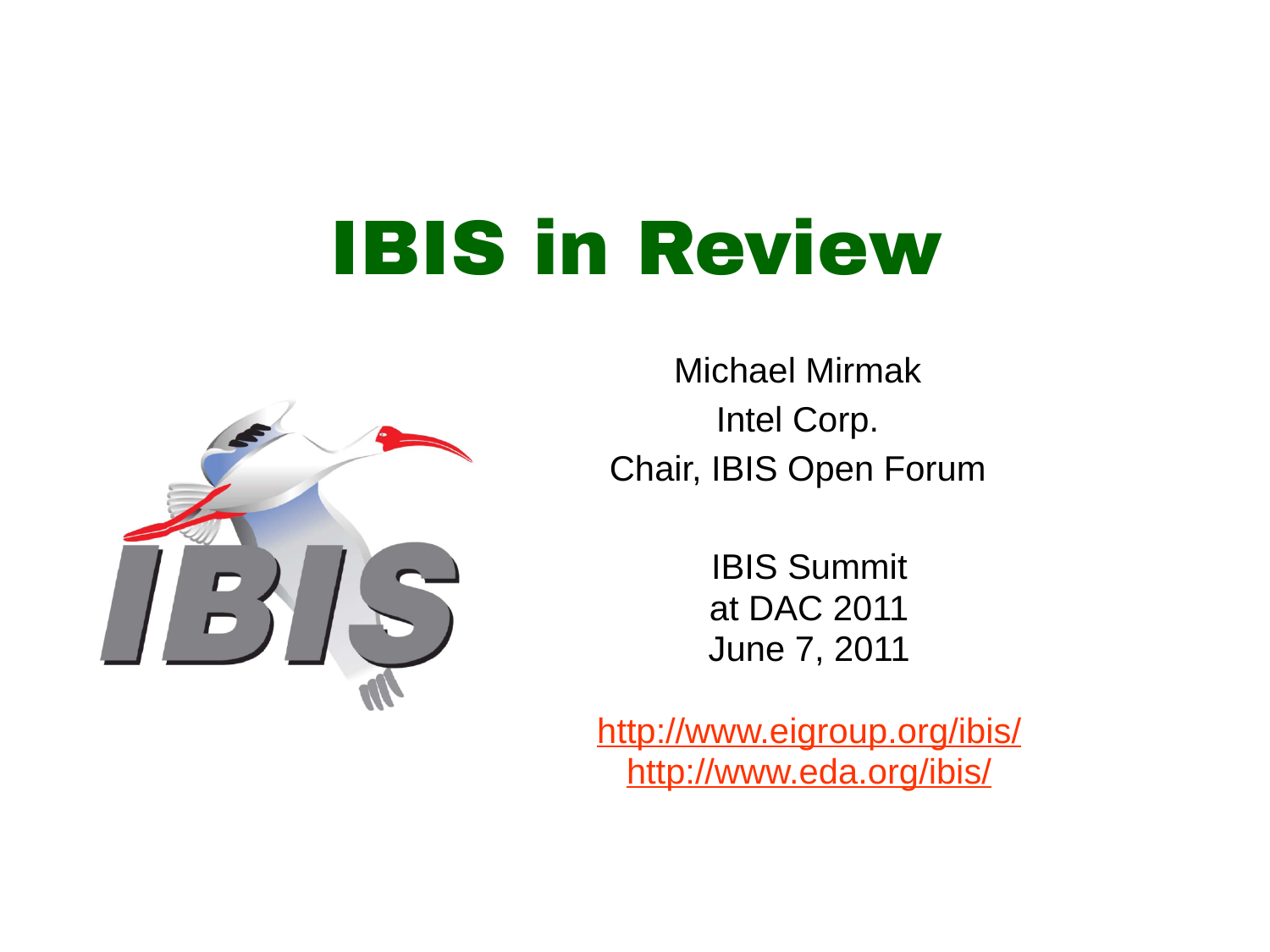

# IBIS in Review
Michael Mirmak
Intel Corp.
Chair, IBIS Open Forum

IBIS Summit
at DAC 2011
June 7, 2011

http://www.eigroup.org/ibis/
http://www.eda.org/ibis/